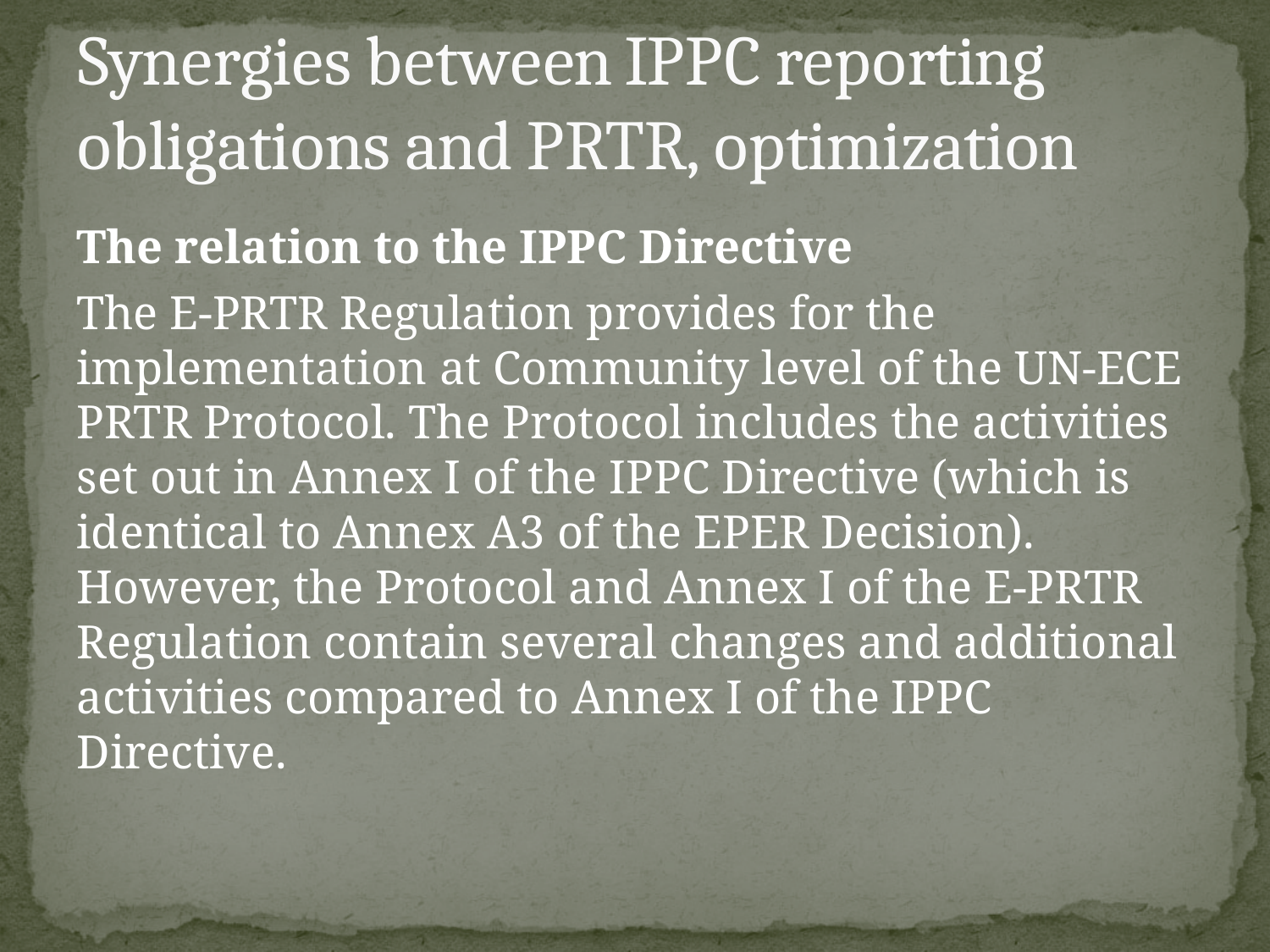

# Synergies between IPPC reporting obligations and PRTR, optimization
The relation to the IPPC Directive
The E-PRTR Regulation provides for the implementation at Community level of the UN-ECE PRTR Protocol. The Protocol includes the activities set out in Annex I of the IPPC Directive (which is identical to Annex A3 of the EPER Decision). However, the Protocol and Annex I of the E-PRTR Regulation contain several changes and additional activities compared to Annex I of the IPPC Directive.